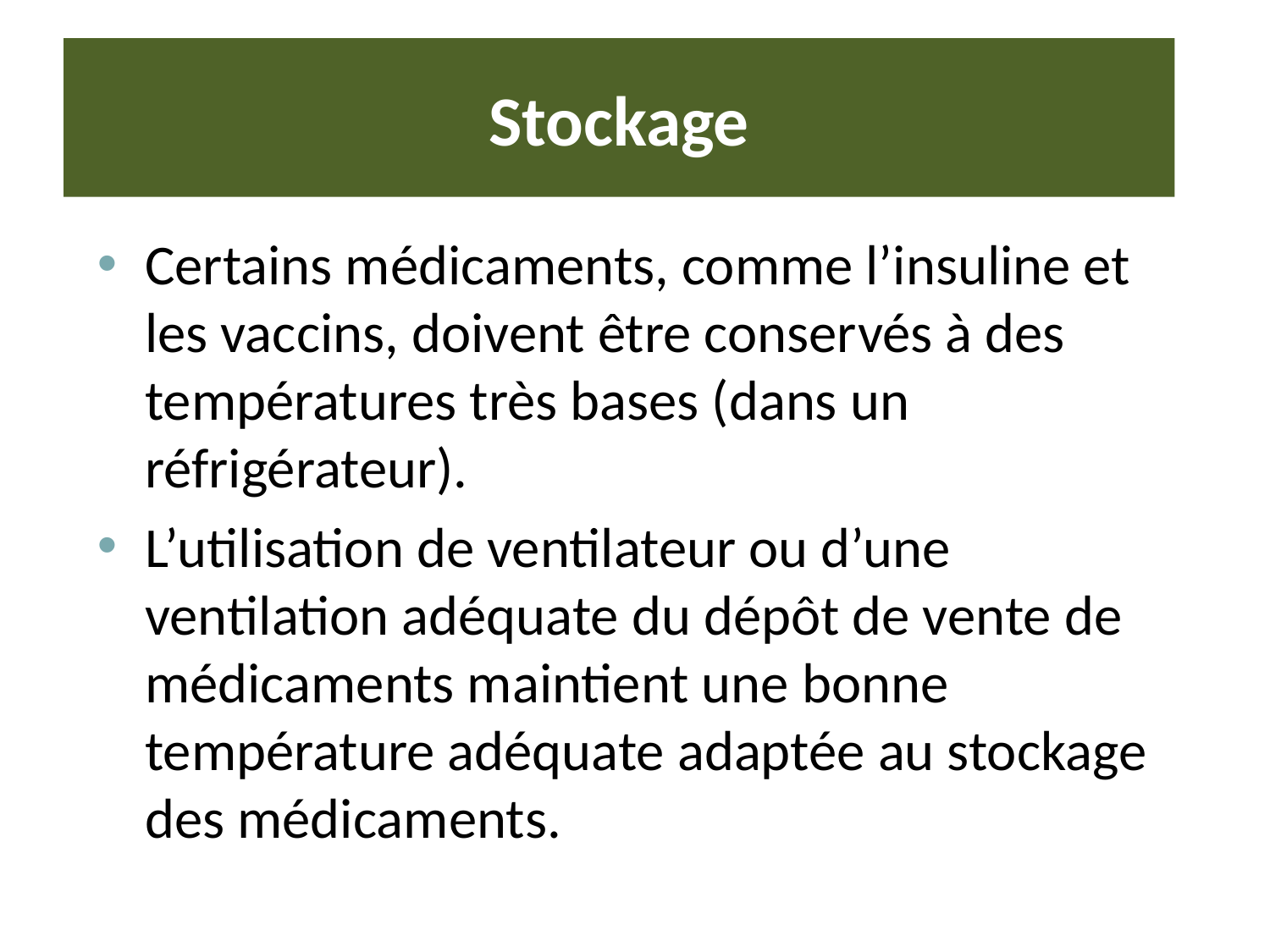

# Stockage
Certains médicaments, comme l’insuline et les vaccins, doivent être conservés à des températures très bases (dans un réfrigérateur).
L’utilisation de ventilateur ou d’une ventilation adéquate du dépôt de vente de médicaments maintient une bonne température adéquate adaptée au stockage des médicaments.